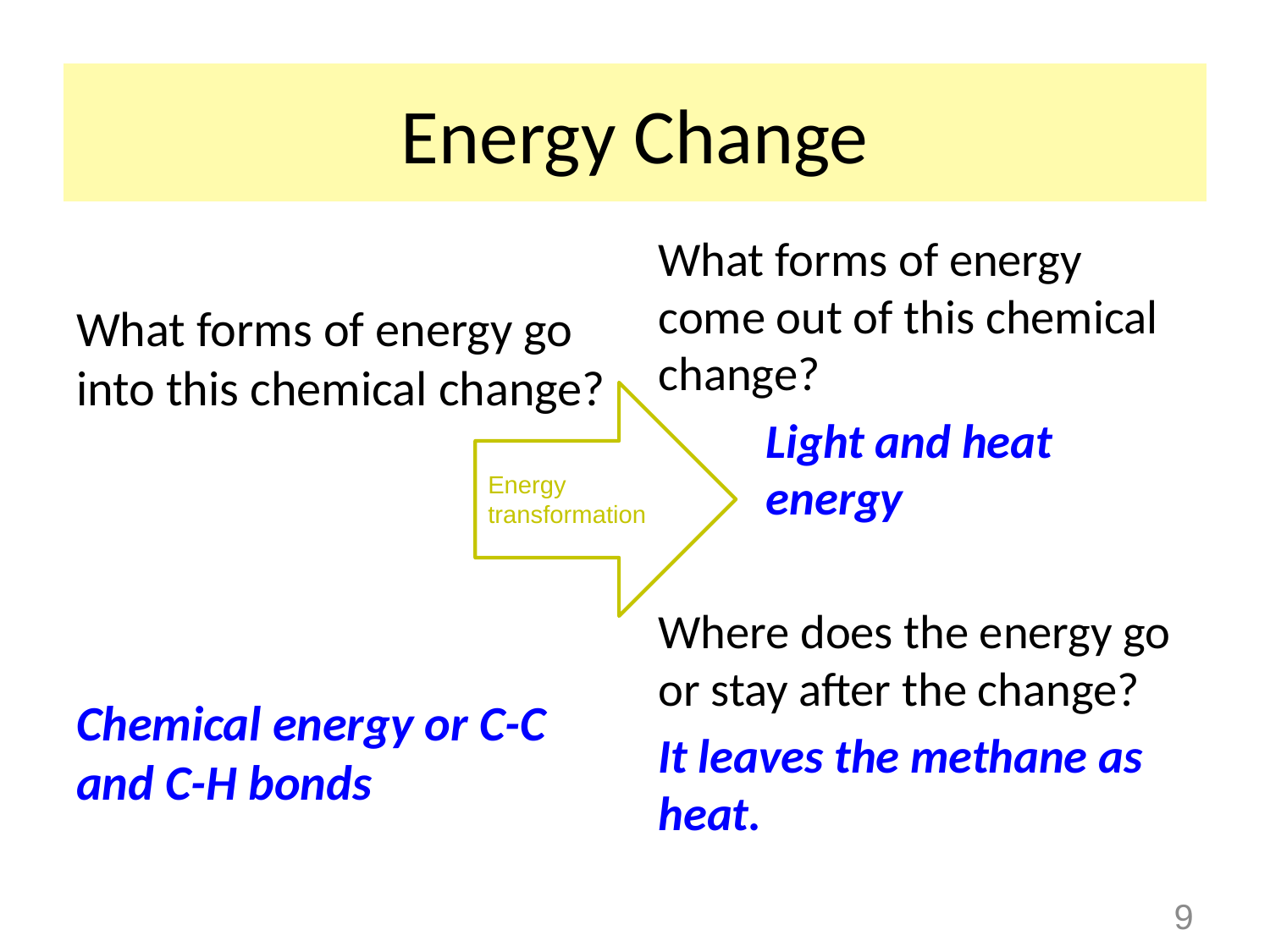

# Energy Change

What forms of energy go into this chemical change?

Chemical energy or C-C and C-H bonds

What forms of energy come out of this chemical change?
Light and heat energy

Where does the energy go or stay after the change?
It leaves the methane as heat.

Energy transformation

9